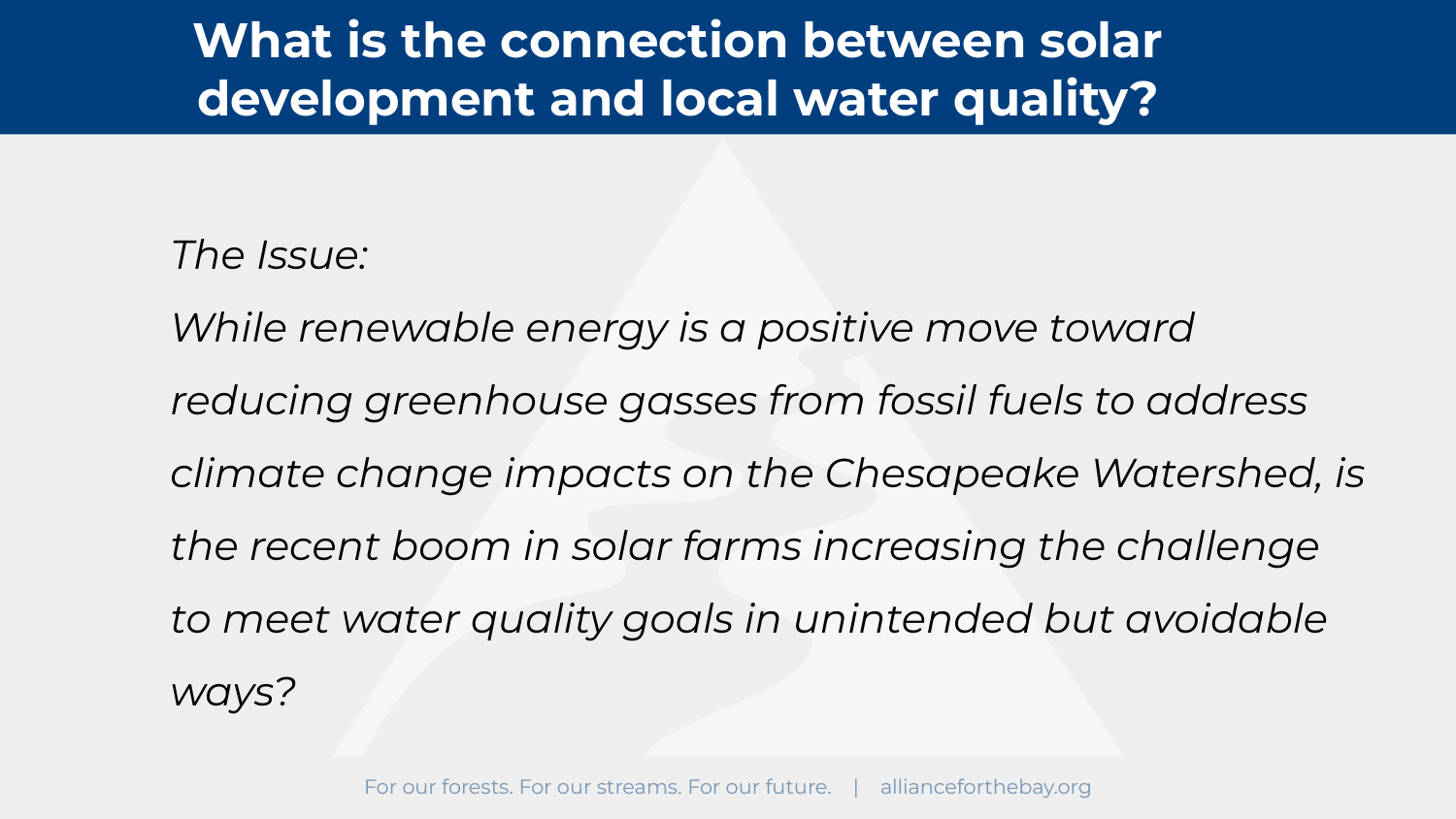

What is the connection between solar development and local water quality?

The Issue:
While renewable energy is a positive move toward reducing greenhouse gasses from fossil fuels to address climate change impacts on the Chesapeake Watershed, is the recent boom in solar farms increasing the challenge to meet water quality goals in unintended but avoidable ways?